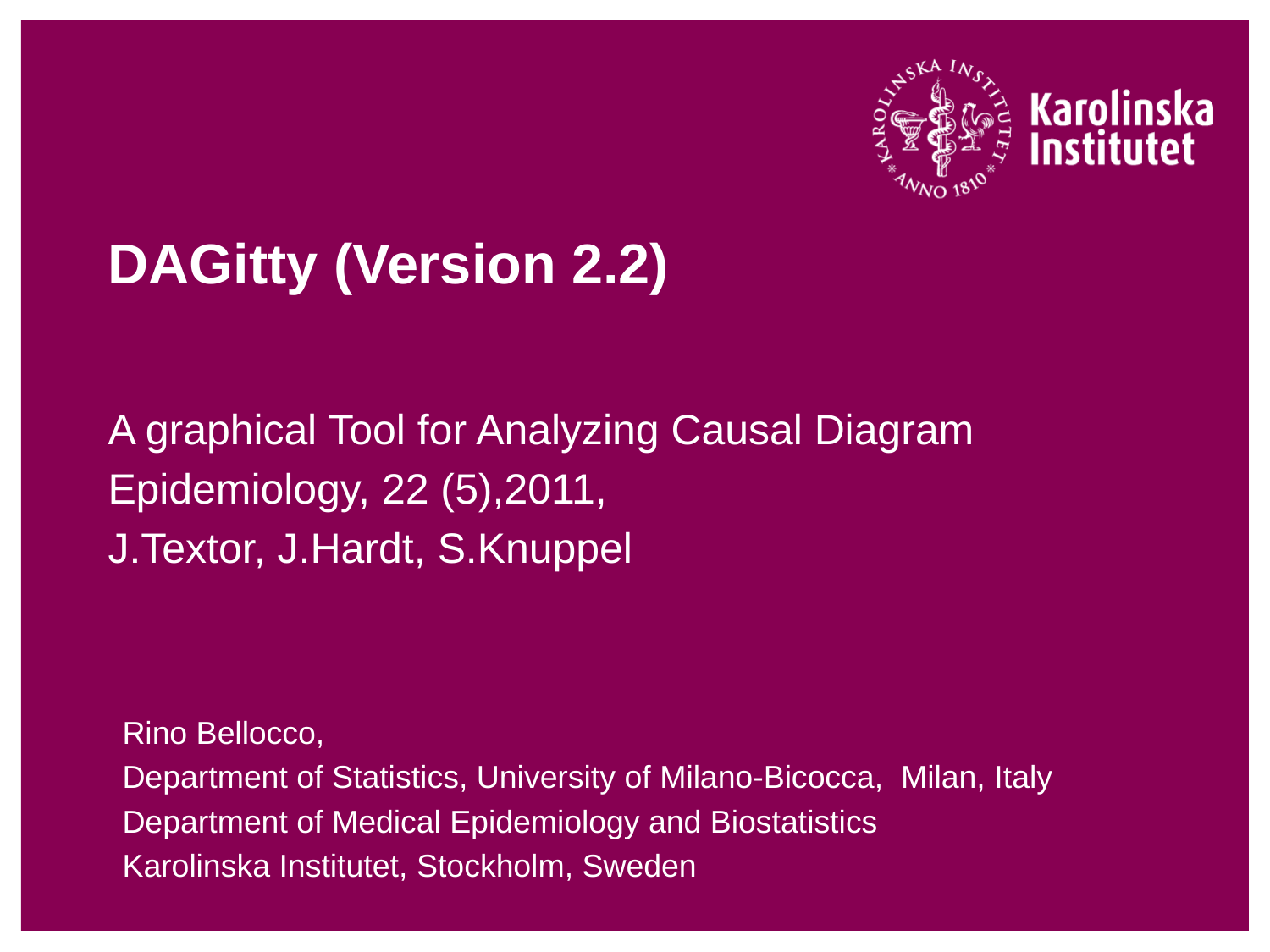

# DAGitty (Version 2.2)
A graphical Tool for Analyzing Causal Diagram
Epidemiology, 22 (5),2011,
J.Textor, J.Hardt, S.Knuppel

Rino Bellocco,
Department of Statistics, University of Milano-Bicocca,  Milan, Italy
Department of Medical Epidemiology and Biostatistics
Karolinska Institutet, Stockholm, Sweden